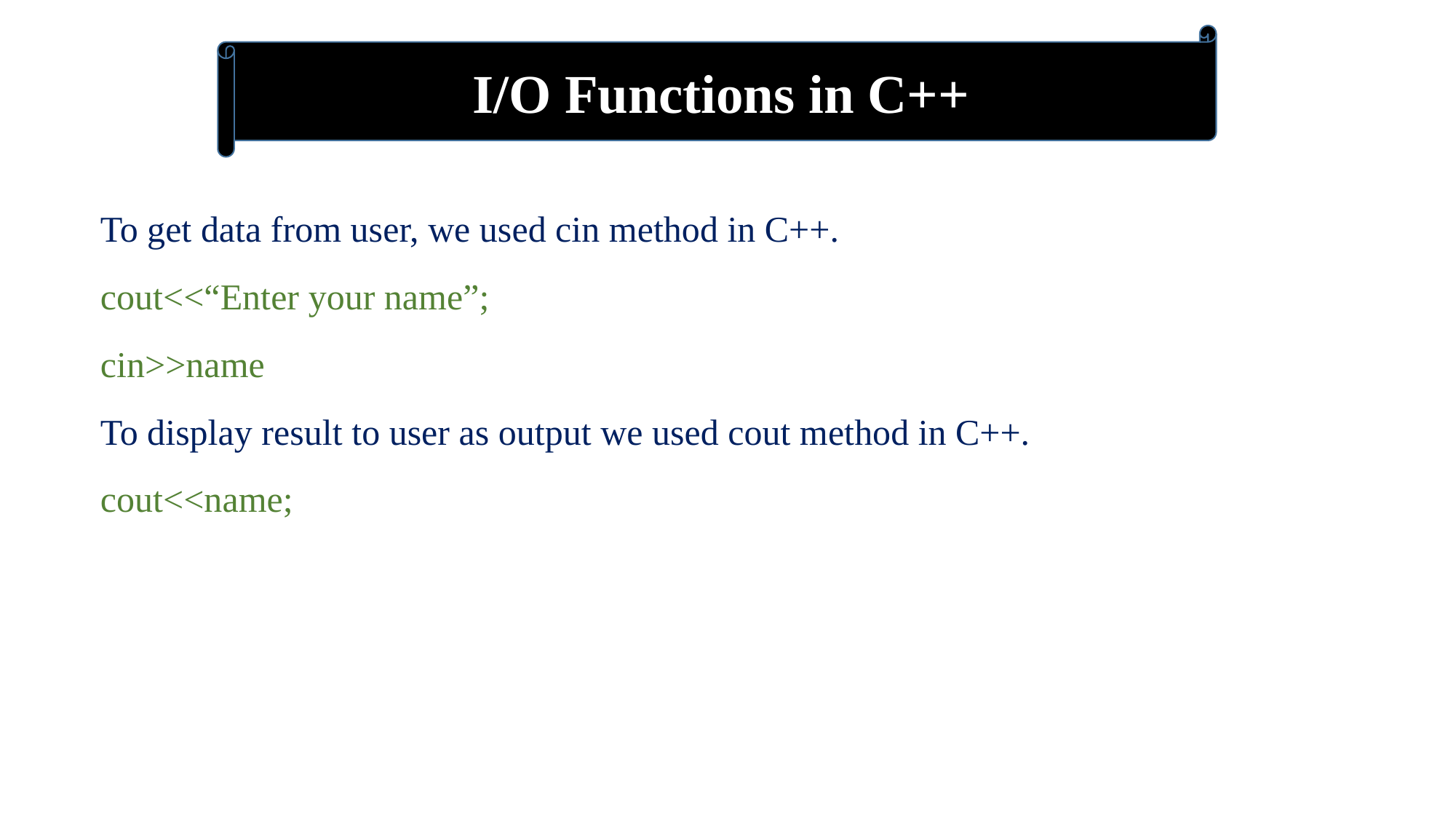

I/O Functions in C++
To get data from user, we used cin method in C++.
cout<<“Enter your name”;
cin>>name
To display result to user as output we used cout method in C++.
cout<<name;